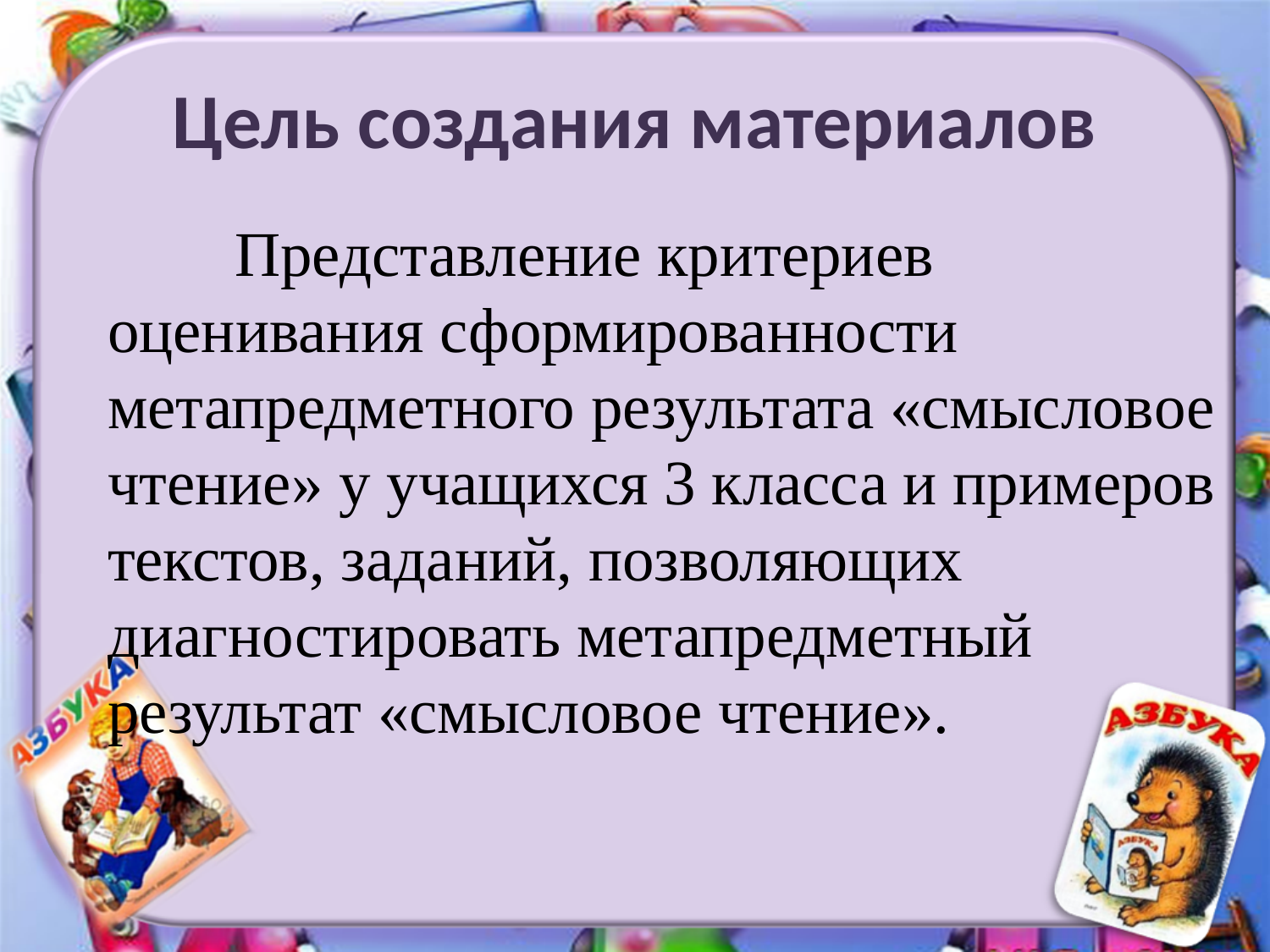

# Цель создания материалов
	Представление критериев оценивания сформированности метапредметного результата «смысловое чтение» у учащихся 3 класса и примеров текстов, заданий, позволяющих диагностировать метапредметный результат «смысловое чтение».